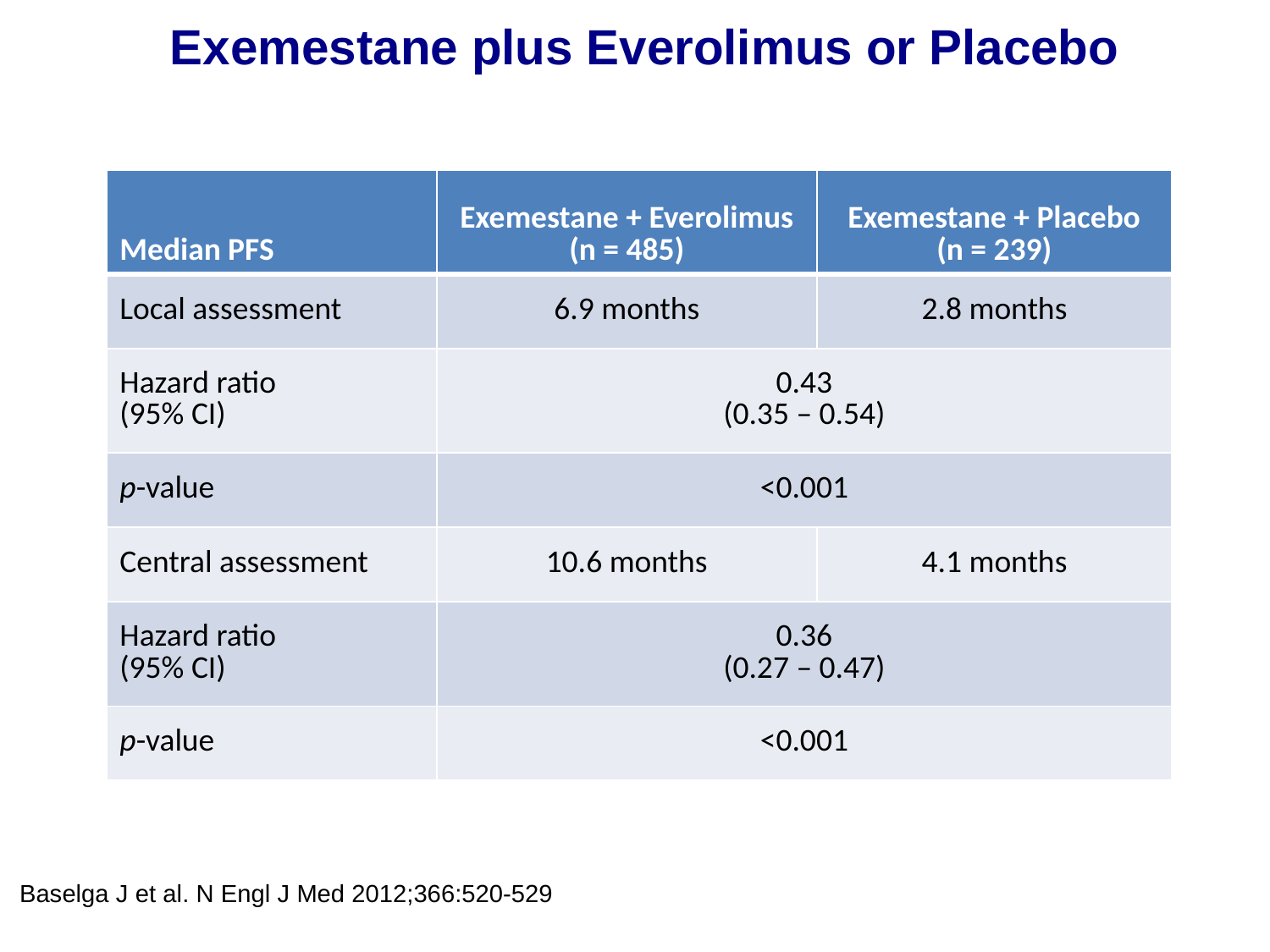

Exemestane plus Everolimus or Placebo
| Median PFS | Exemestane + Everolimus (n = 485) | Exemestane + Placebo (n = 239) |
| --- | --- | --- |
| Local assessment | 6.9 months | 2.8 months |
| Hazard ratio (95% CI) | 0.43 (0.35 – 0.54) |  |
| p-value | <0.001 |  |
| Central assessment | 10.6 months | 4.1 months |
| Hazard ratio (95% CI) | 0.36 (0.27 – 0.47) |  |
| p-value | <0.001 |  |
Baselga J et al. N Engl J Med 2012;366:520-529